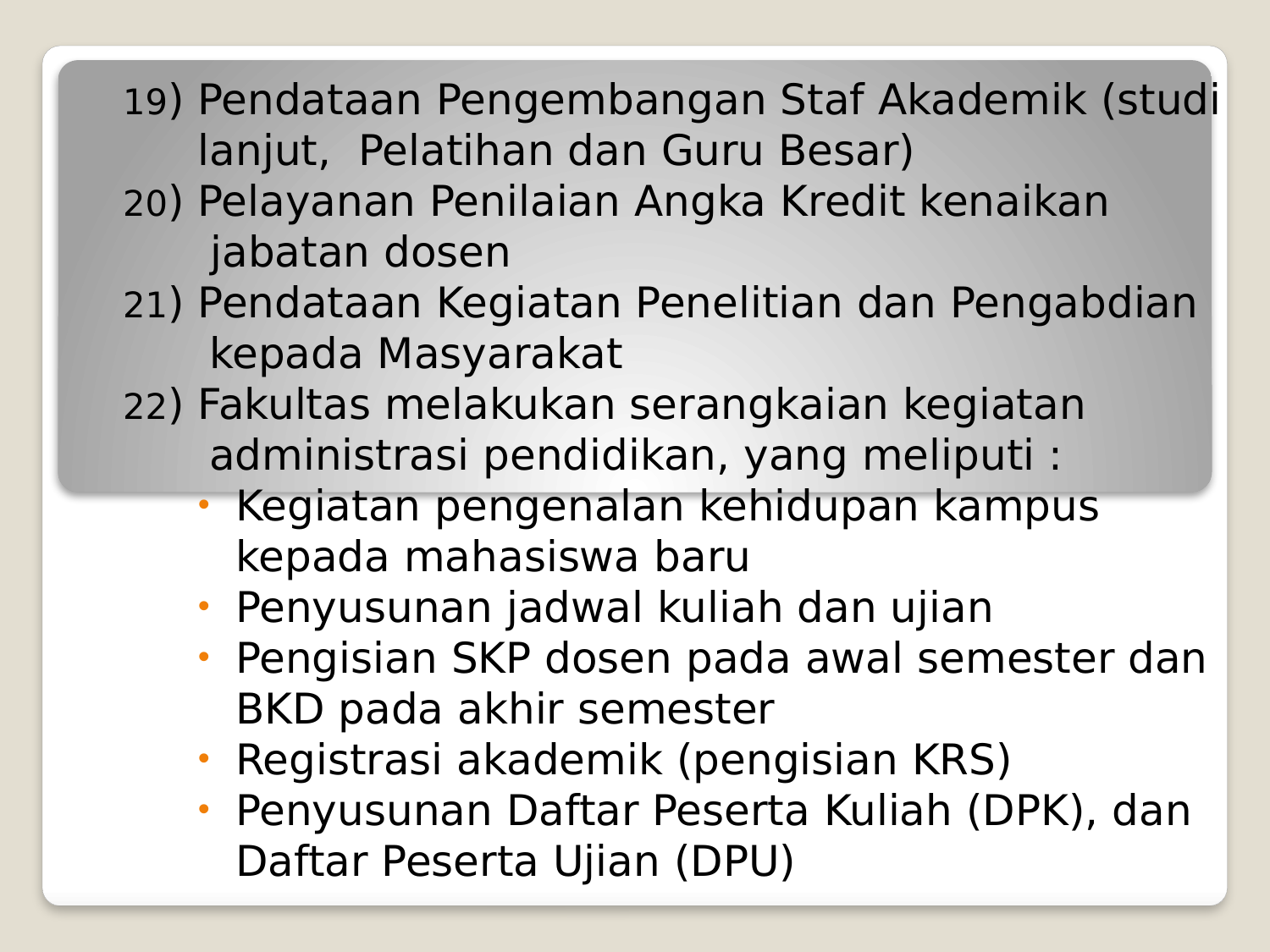

19) Pendataan Pengembangan Staf Akademik (studi lanjut,  Pelatihan dan Guru Besar)
20) Pelayanan Penilaian Angka Kredit kenaikan jabatan dosen
21) Pendataan Kegiatan Penelitian dan Pengabdian  kepada Masyarakat
22) Fakultas melakukan serangkaian kegiatan administrasi pendidikan, yang meliputi :
Kegiatan pengenalan kehidupan kampus kepada mahasiswa baru
Penyusunan jadwal kuliah dan ujian
Pengisian SKP dosen pada awal semester dan BKD pada akhir semester
Registrasi akademik (pengisian KRS)
Penyusunan Daftar Peserta Kuliah (DPK), dan Daftar Peserta Ujian (DPU)